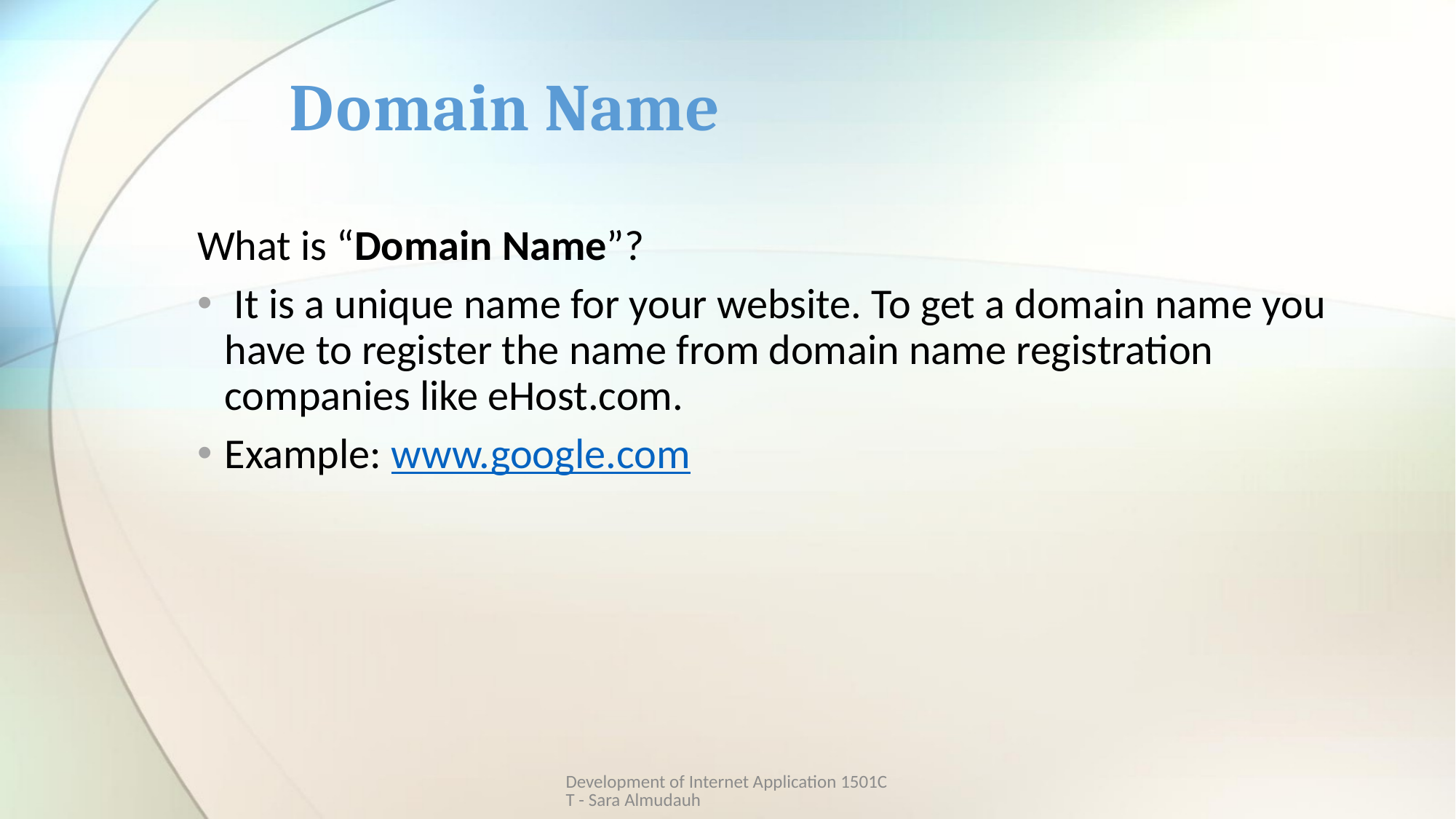

# Domain Name
What is “Domain Name”?
 It is a unique name for your website. To get a domain name you have to register the name from domain name registration companies like eHost.com.
Example: www.google.com

Development of Internet Application 1501CT - Sara Almudauh